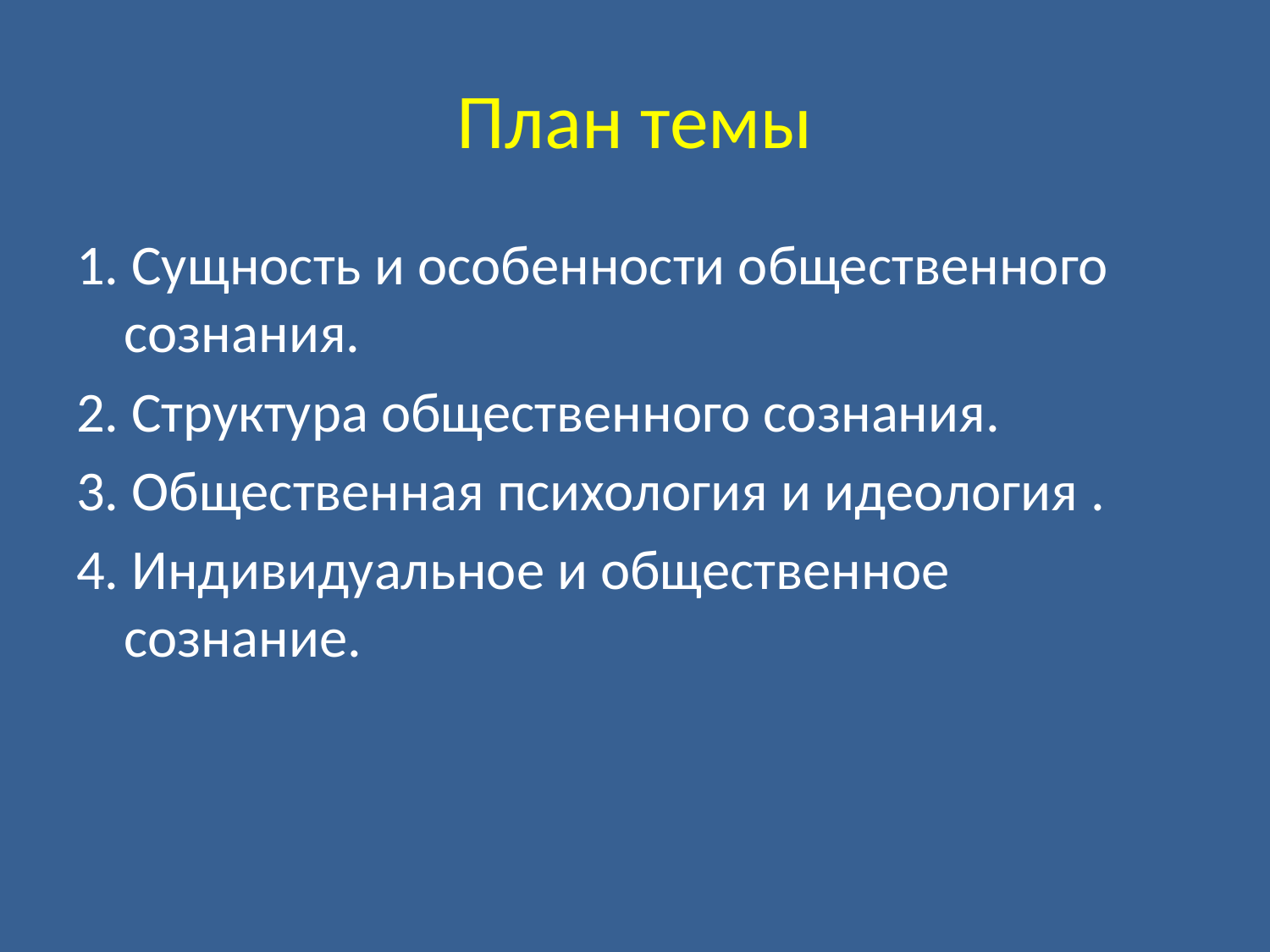

# План темы
1. Сущность и особенности общественного сознания.
2. Структура общественного сознания.
3. Общественная психология и идеология .
4. Индивидуальное и общественное сознание.